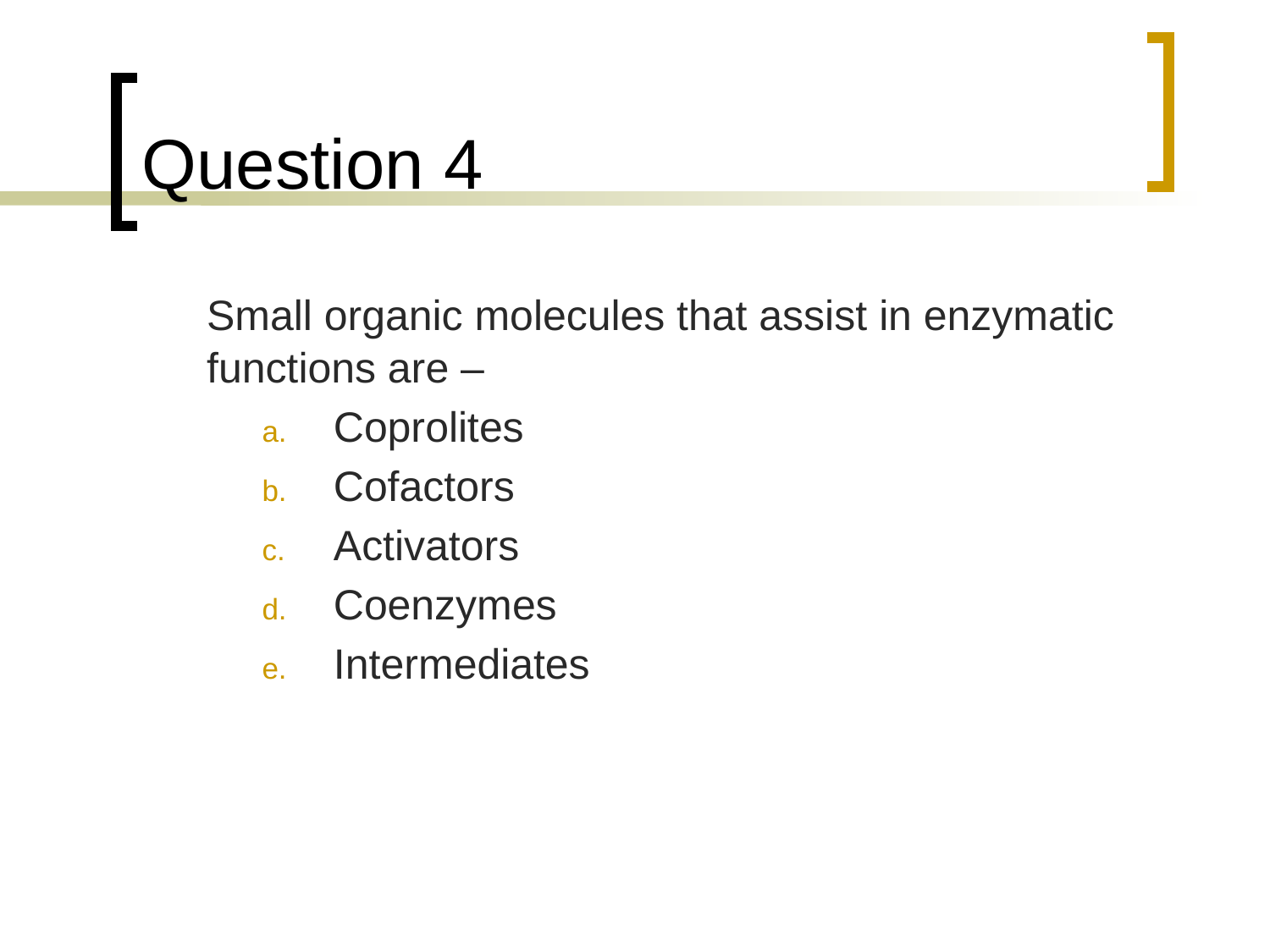

# Question 4
	Small organic molecules that assist in enzymatic functions are –
Coprolites
Cofactors
Activators
Coenzymes
Intermediates